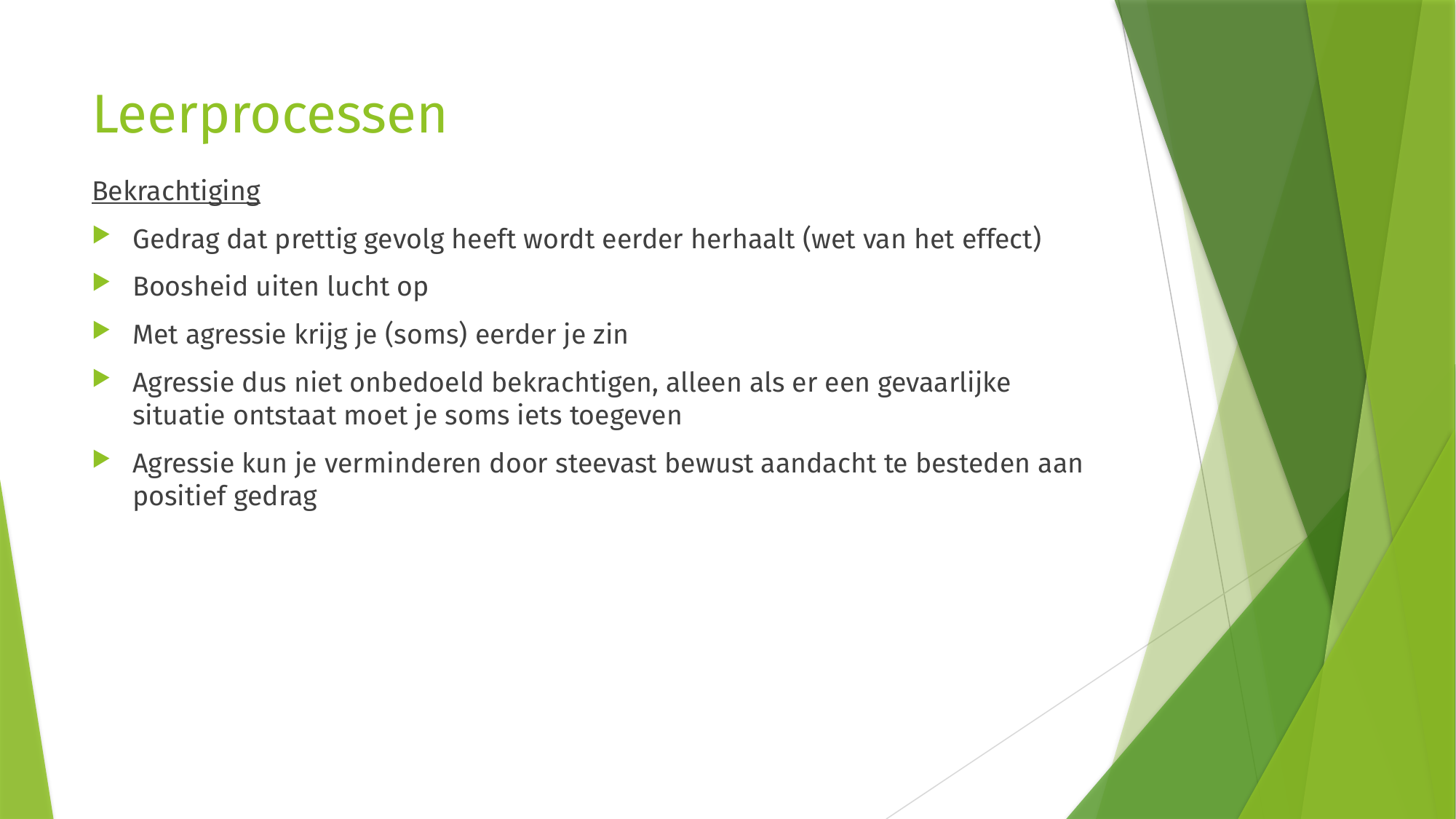

# Leerprocessen
Bekrachtiging
Gedrag dat prettig gevolg heeft wordt eerder herhaalt (wet van het effect)
Boosheid uiten lucht op
Met agressie krijg je (soms) eerder je zin
Agressie dus niet onbedoeld bekrachtigen, alleen als er een gevaarlijke situatie ontstaat moet je soms iets toegeven
Agressie kun je verminderen door steevast bewust aandacht te besteden aan positief gedrag